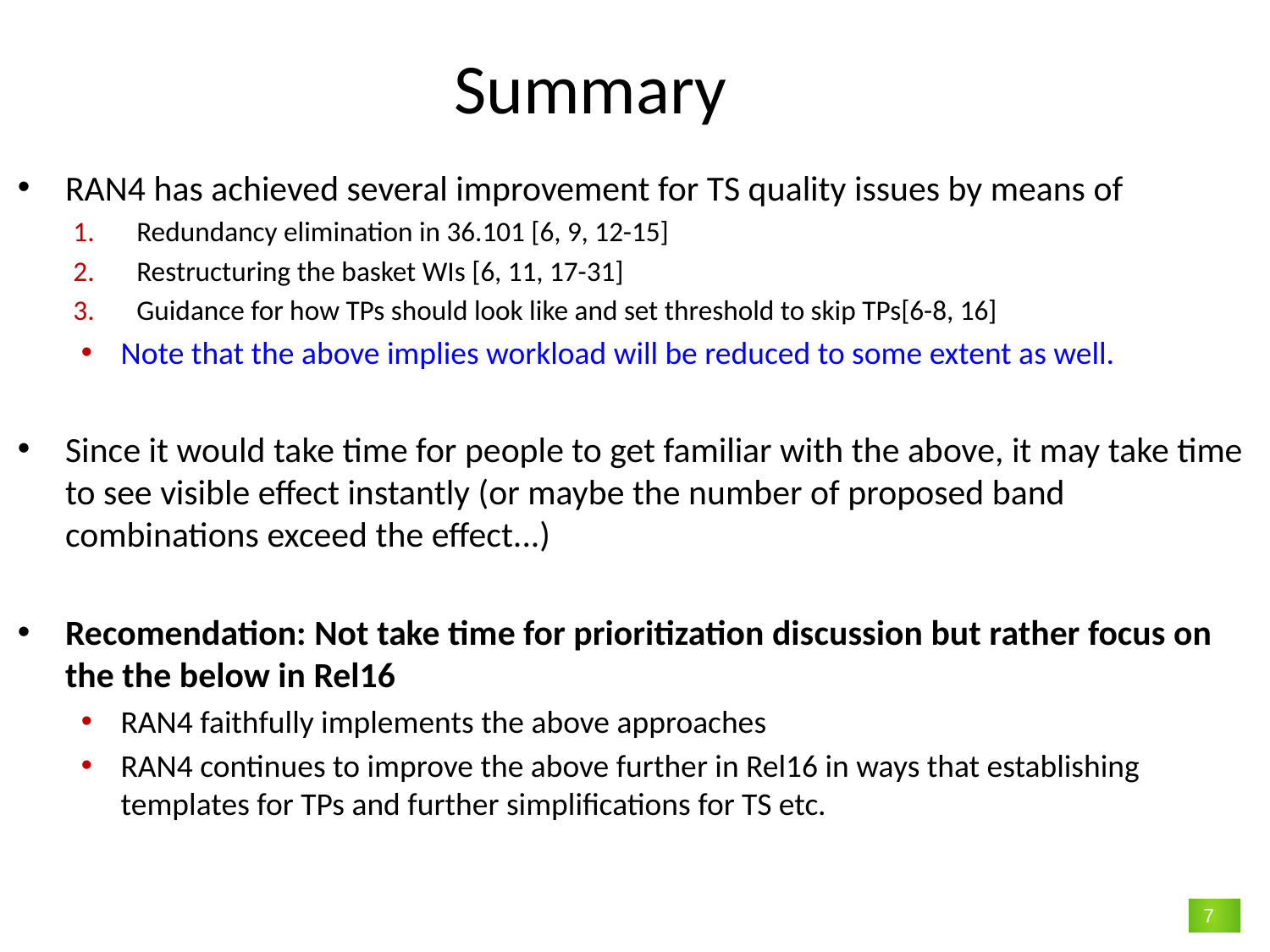

# Summary
RAN4 has achieved several improvement for TS quality issues by means of
Redundancy elimination in 36.101 [6, 9, 12-15]
Restructuring the basket WIs [6, 11, 17-31]
Guidance for how TPs should look like and set threshold to skip TPs[6-8, 16]
Note that the above implies workload will be reduced to some extent as well.

Since it would take time for people to get familiar with the above, it may take time to see visible effect instantly (or maybe the number of proposed band combinations exceed the effect...)

Recomendation: Not take time for prioritization discussion but rather focus on the the below in Rel16
RAN4 faithfully implements the above approaches
RAN4 continues to improve the above further in Rel16 in ways that establishing templates for TPs and further simplifications for TS etc.